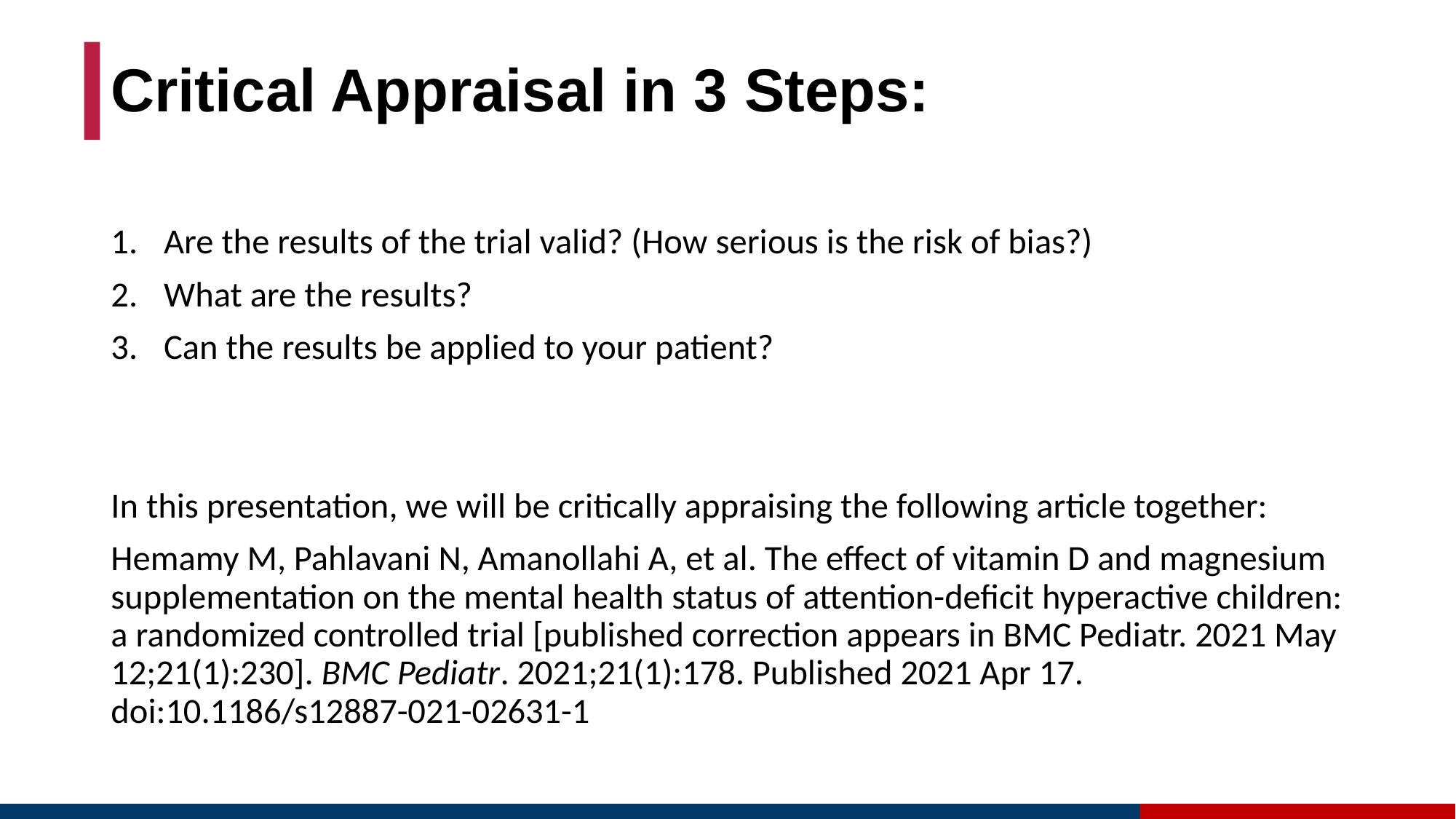

# Critical Appraisal in 3 Steps:
Are the results of the trial valid? (How serious is the risk of bias?)
What are the results?
Can the results be applied to your patient?

In this presentation, we will be critically appraising the following article together:
Hemamy M, Pahlavani N, Amanollahi A, et al. The effect of vitamin D and magnesium supplementation on the mental health status of attention-deficit hyperactive children: a randomized controlled trial [published correction appears in BMC Pediatr. 2021 May 12;21(1):230]. BMC Pediatr. 2021;21(1):178. Published 2021 Apr 17. doi:10.1186/s12887-021-02631-1